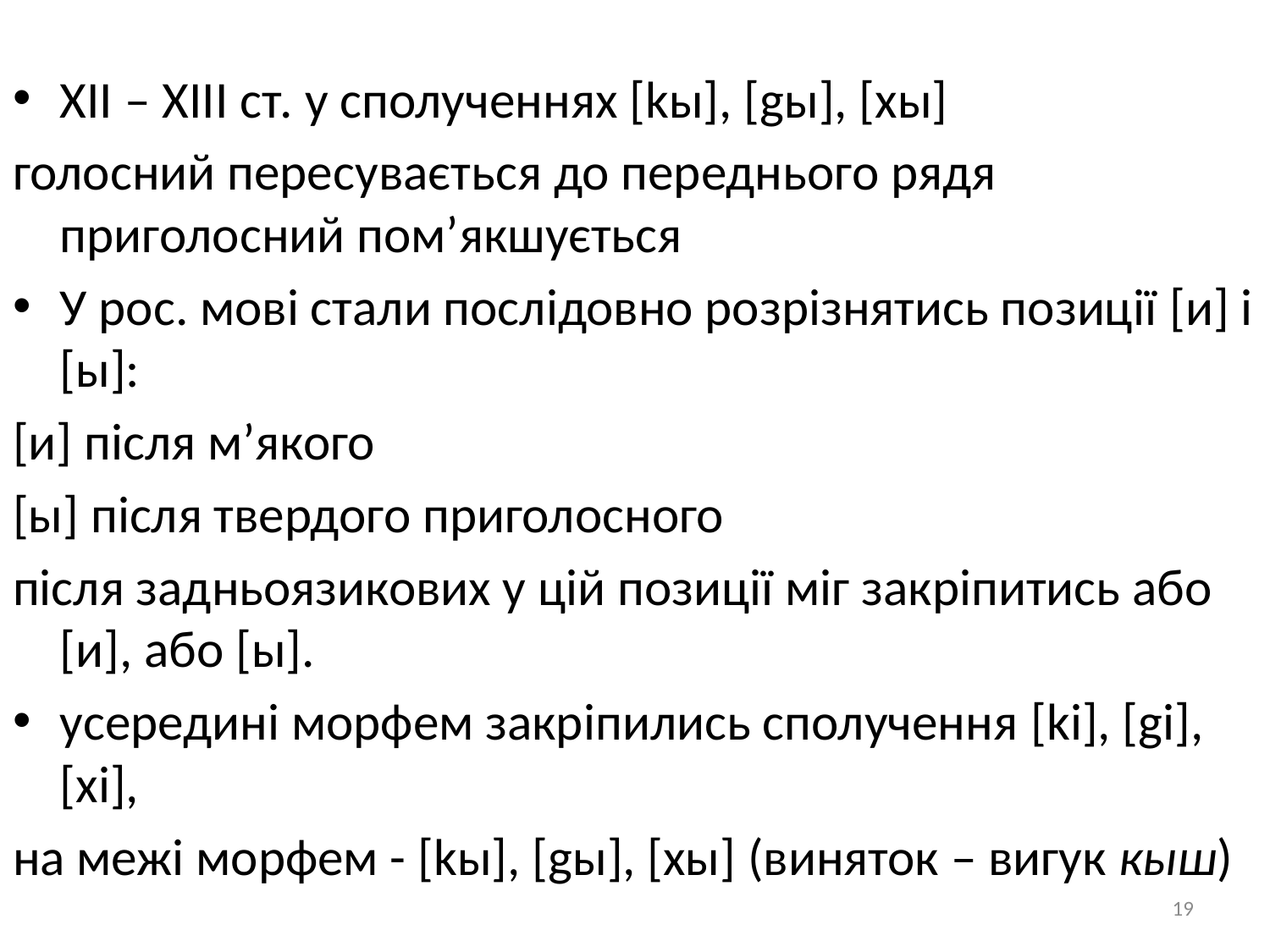

XII – XIII ст. у сполученнях [kы], [gы], [хы]
голосний пересувається до переднього рядя приголосний пом’якшується
У рос. мові стали послідовно розрізнятись позиції [и] і [ы]:
[и] після м’якого
[ы] після твердого приголосного
після задньоязикових у цій позиції міг закріпитись або [и], або [ы].
усередині морфем закріпились сполучення [ki], [gi], [xi],
на межі морфем - [kы], [gы], [хы] (виняток – вигук кыш)
19